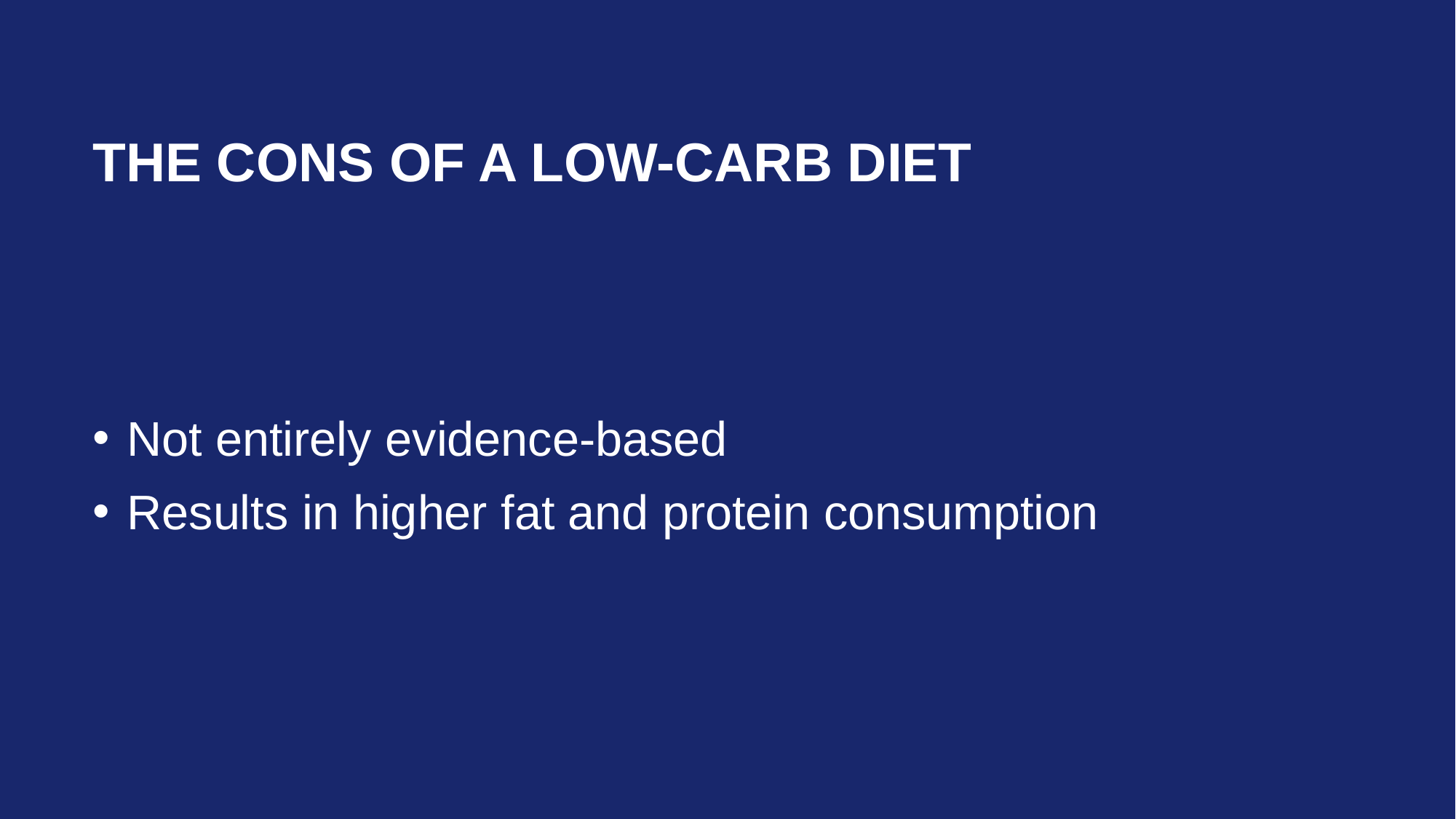

# The Cons of a Low-Carb Diet
Not entirely evidence-based
Results in higher fat and protein consumption